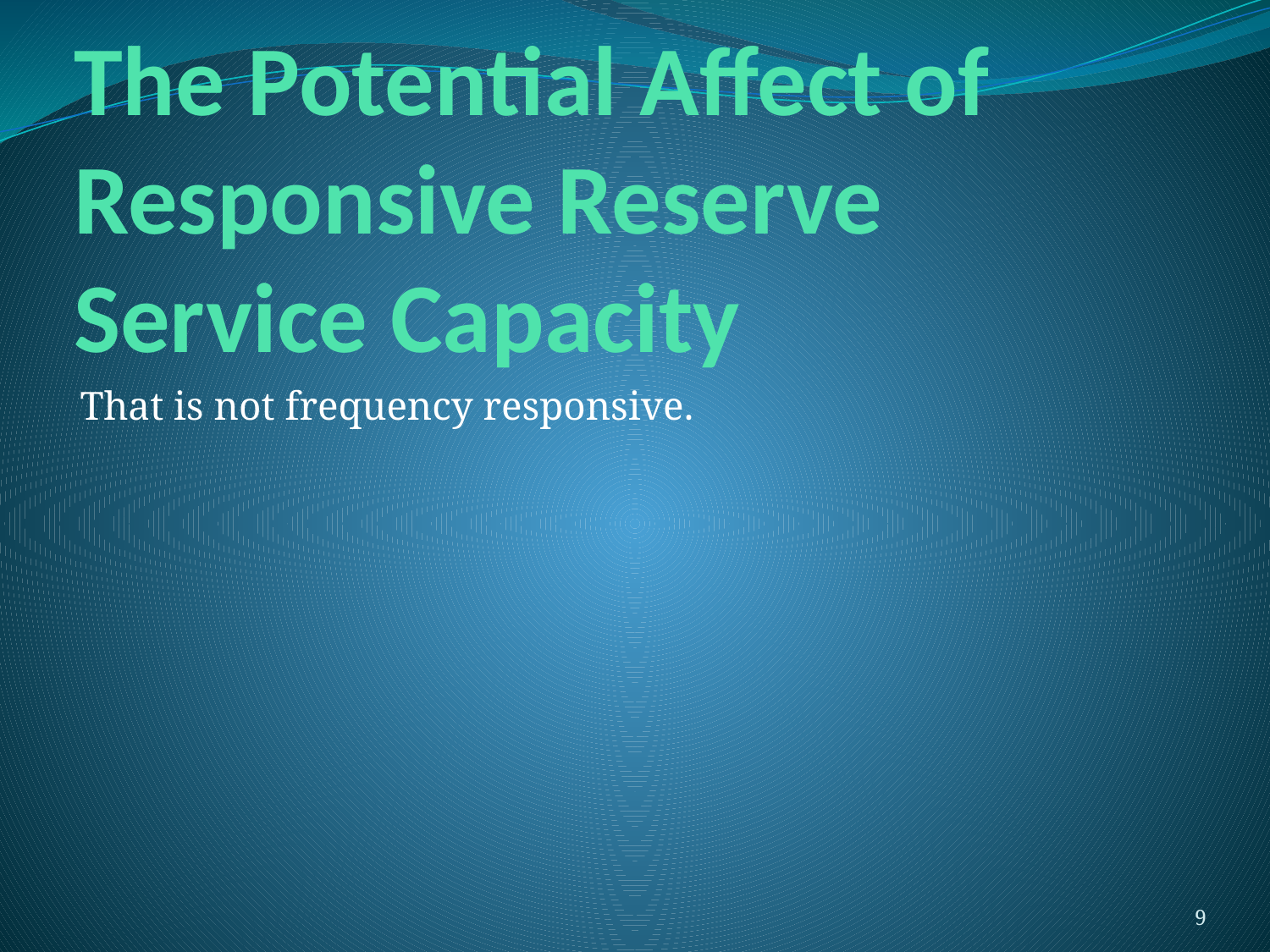

# The Potential Affect of Responsive Reserve Service Capacity
That is not frequency responsive.

9